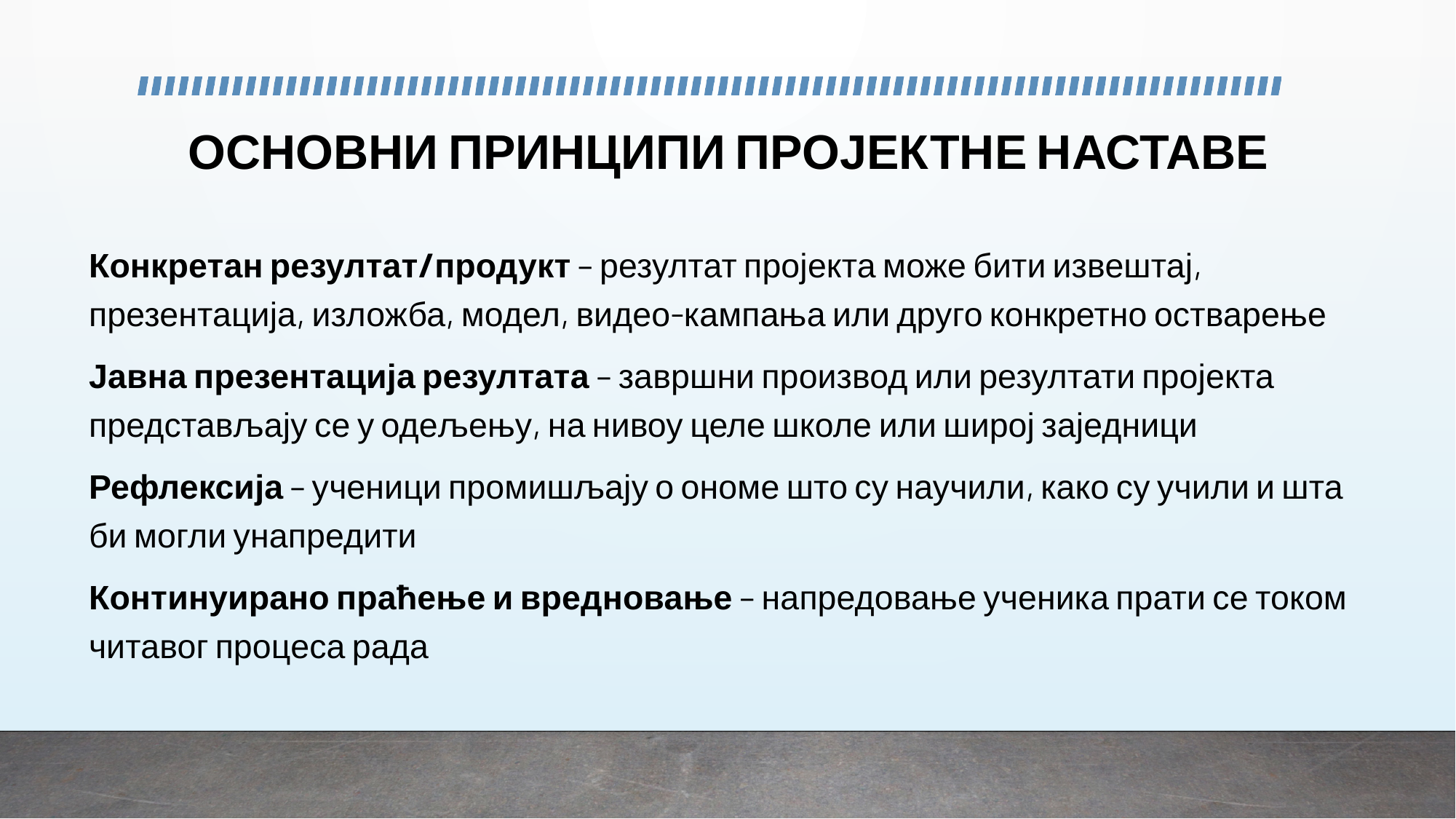

# ОСНОВНИ ПРИНЦИПИ ПРОЈЕКТНЕ НАСТАВЕ
Конкретан резултат/продукт – резултат пројекта може бити извештај, презентација, изложба, модел, видео-кампања или друго конкретно остварење
Јавна презентација резултата – завршни производ или резултати пројекта представљају се у одељењу, на нивоу целе школе или широј заједници
Рефлексија – ученици промишљају о ономе што су научили, како су учили и шта би могли унапредити
Континуирано праћење и вредновање – напредовање ученика прати се током читавог процеса рада